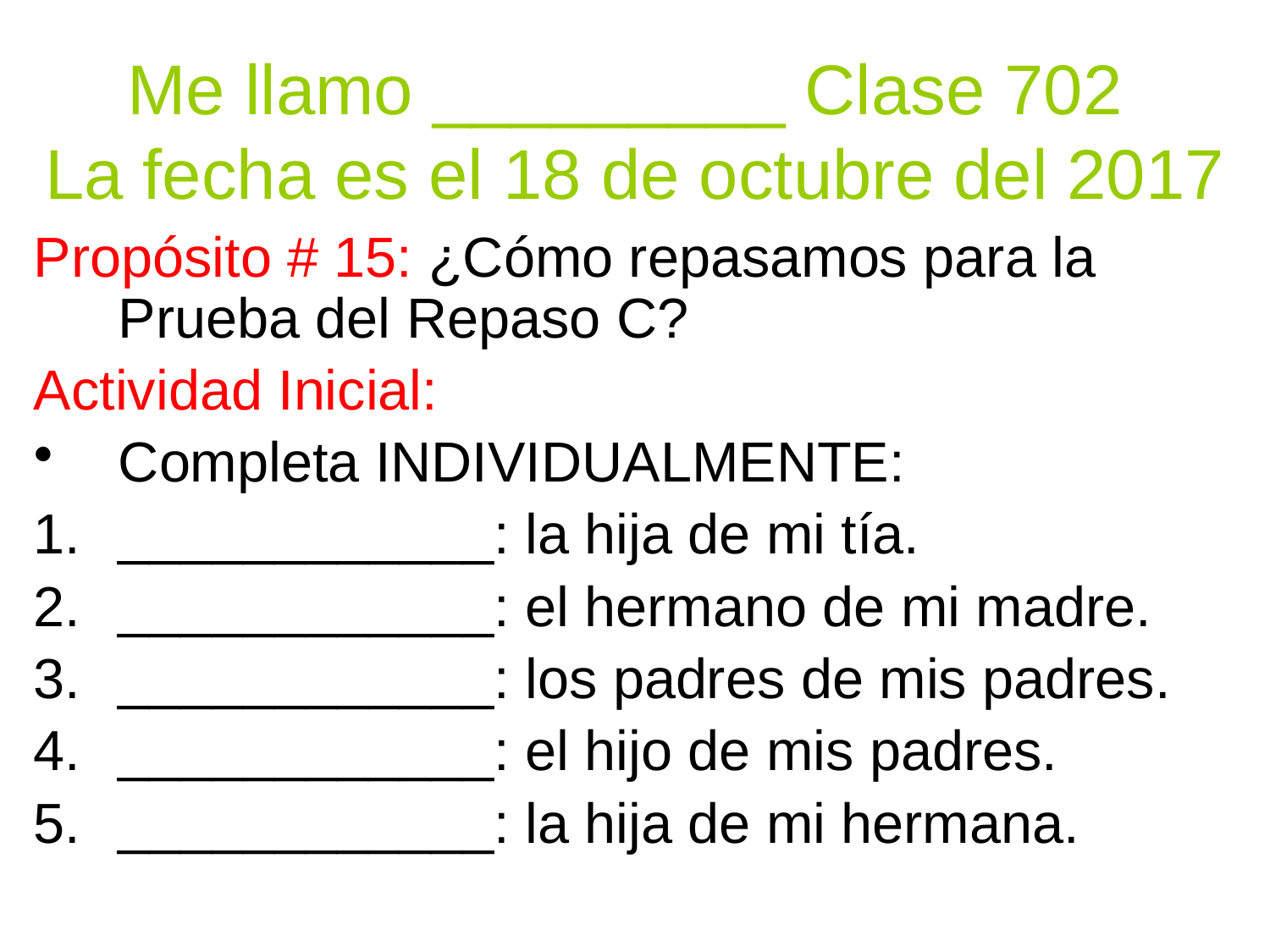

Me llamo _________ Clase 702
La fecha es el 18 de octubre del 2017
Propósito # 15: ¿Cómo repasamos para la Prueba del Repaso C?
Actividad Inicial:
Completa INDIVIDUALMENTE:
____________: la hija de mi tía.
____________: el hermano de mi madre.
____________: los padres de mis padres.
____________: el hijo de mis padres.
____________: la hija de mi hermana.